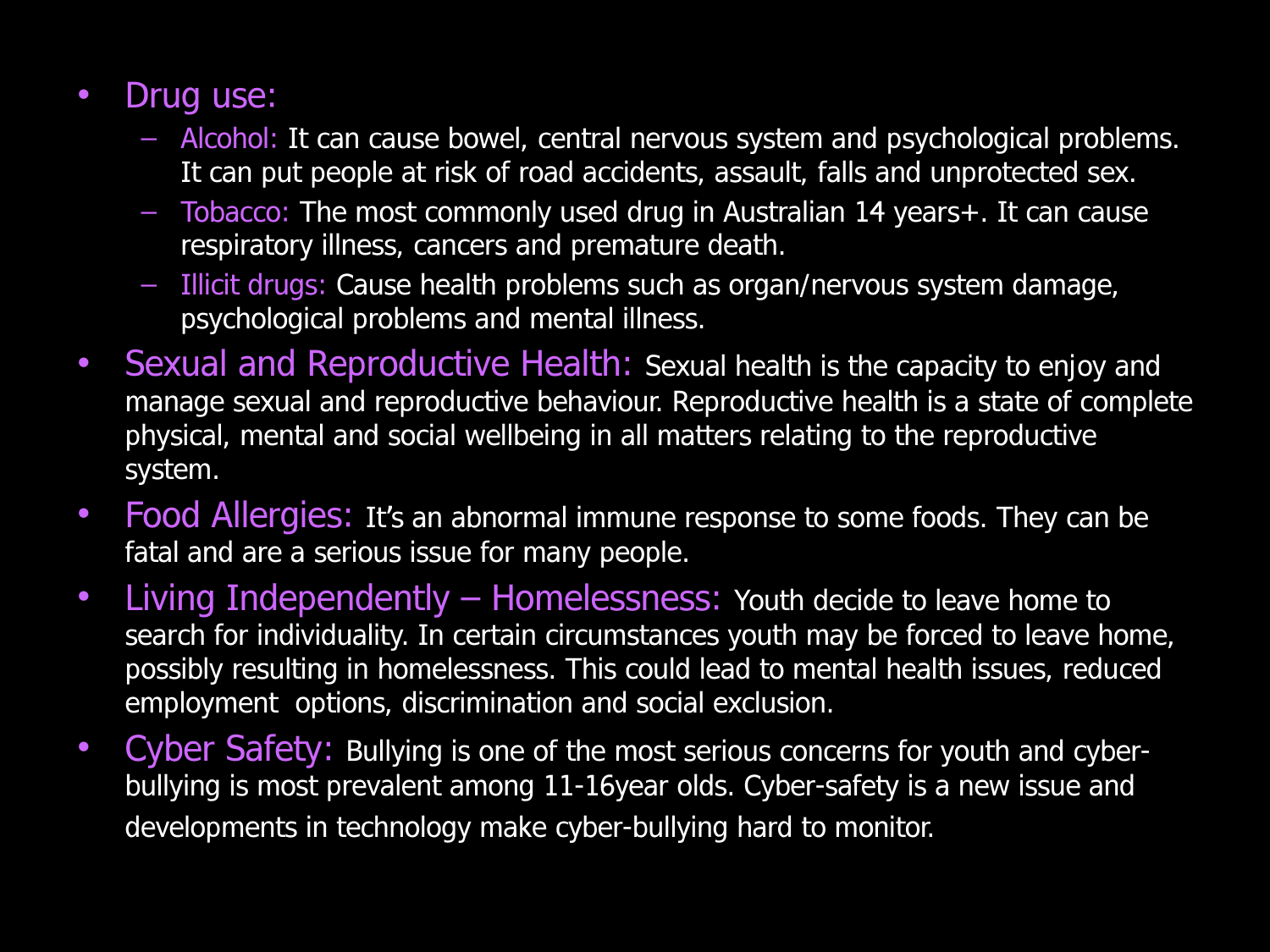

Drug use:
Alcohol: It can cause bowel, central nervous system and psychological problems. It can put people at risk of road accidents, assault, falls and unprotected sex.
Tobacco: The most commonly used drug in Australian 14 years+. It can cause respiratory illness, cancers and premature death.
Illicit drugs: Cause health problems such as organ/nervous system damage, psychological problems and mental illness.
Sexual and Reproductive Health: Sexual health is the capacity to enjoy and manage sexual and reproductive behaviour. Reproductive health is a state of complete physical, mental and social wellbeing in all matters relating to the reproductive system.
Food Allergies: It’s an abnormal immune response to some foods. They can be fatal and are a serious issue for many people.
Living Independently – Homelessness: Youth decide to leave home to search for individuality. In certain circumstances youth may be forced to leave home, possibly resulting in homelessness. This could lead to mental health issues, reduced employment  options, discrimination and social exclusion.
Cyber Safety: Bullying is one of the most serious concerns for youth and cyber-bullying is most prevalent among 11-16year olds. Cyber-safety is a new issue and developments in technology make cyber-bullying hard to monitor.